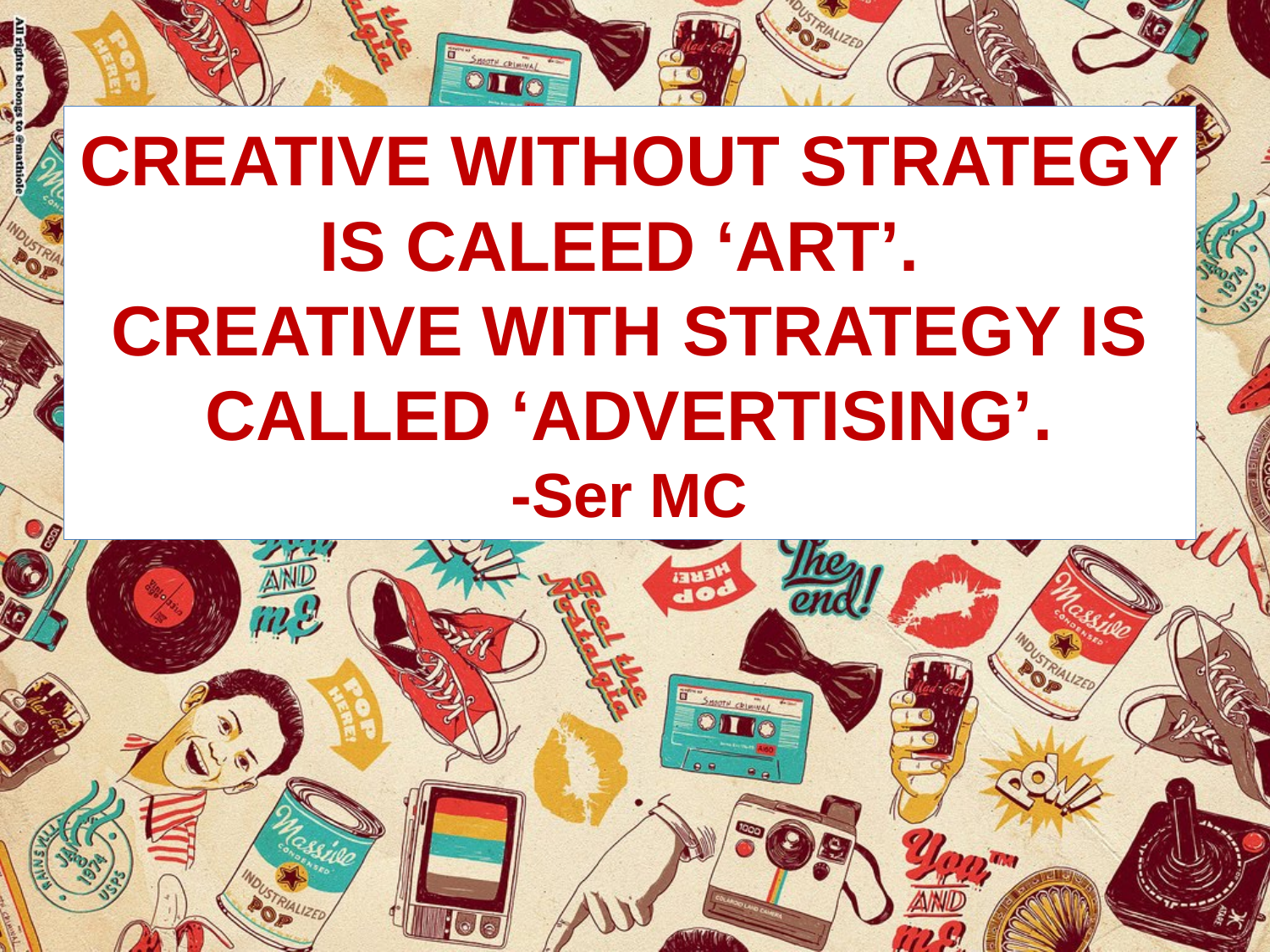

# CREATIVE WITHOUT STRATEGY IS CALEED ‘ART’. CREATIVE WITH STRATEGY IS CALLED ‘ADVERTISING’. -Ser MC